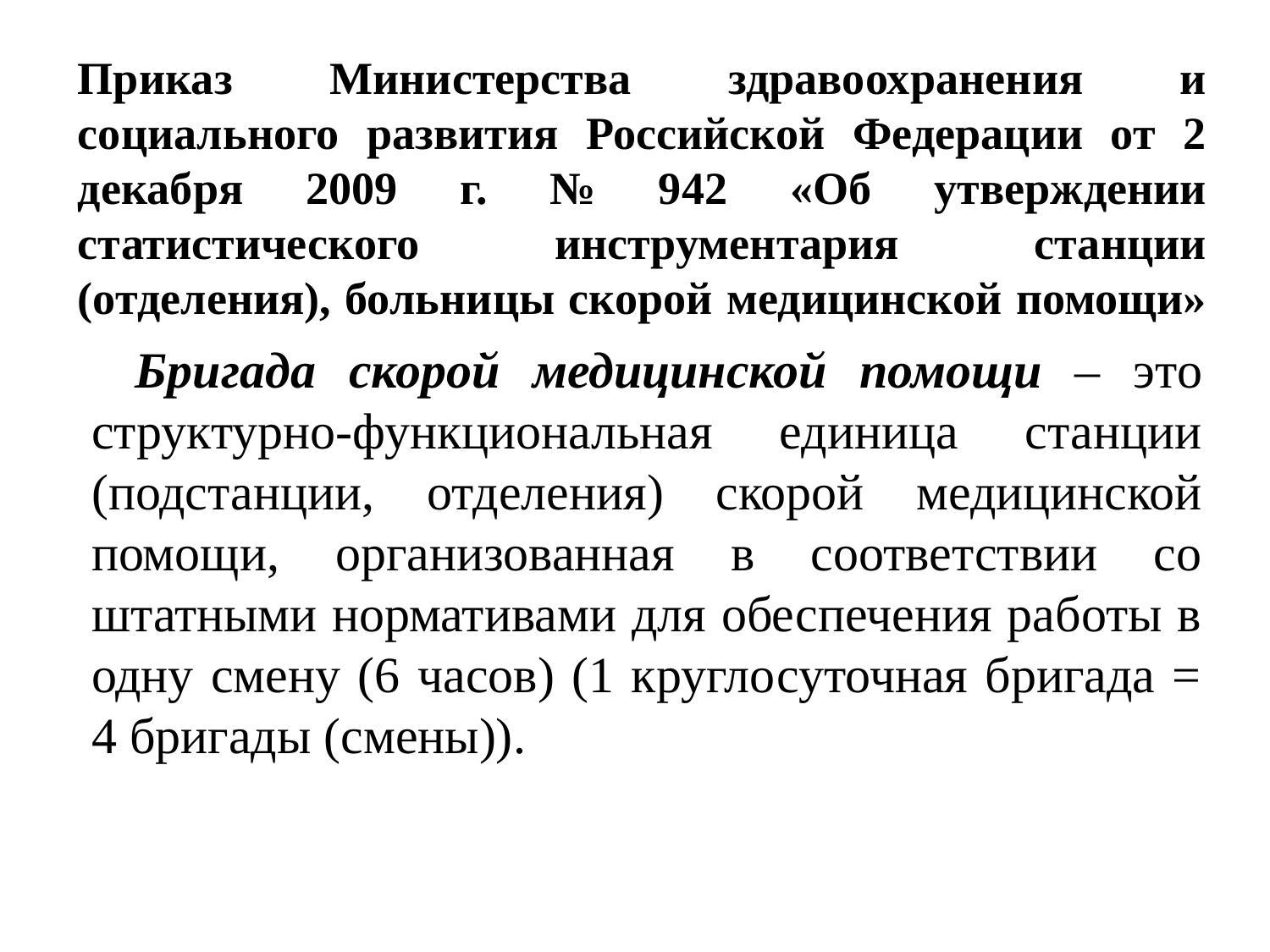

# Приказ Министерства здравоохранения и социального развития Российской Федерации от 2 декабря 2009 г. № 942 «Об утверждении статистического инструментария станции (отделения), больницы скорой медицинской помощи»
  Бригада скорой медицинской помощи – это структурно-функциональная единица станции (подстанции, отделения) скорой медицинской помощи, организованная в соответствии со штатными нормативами для обеспечения работы в одну смену (6 часов) (1 круглосуточная бригада = 4 бригады (смены)).